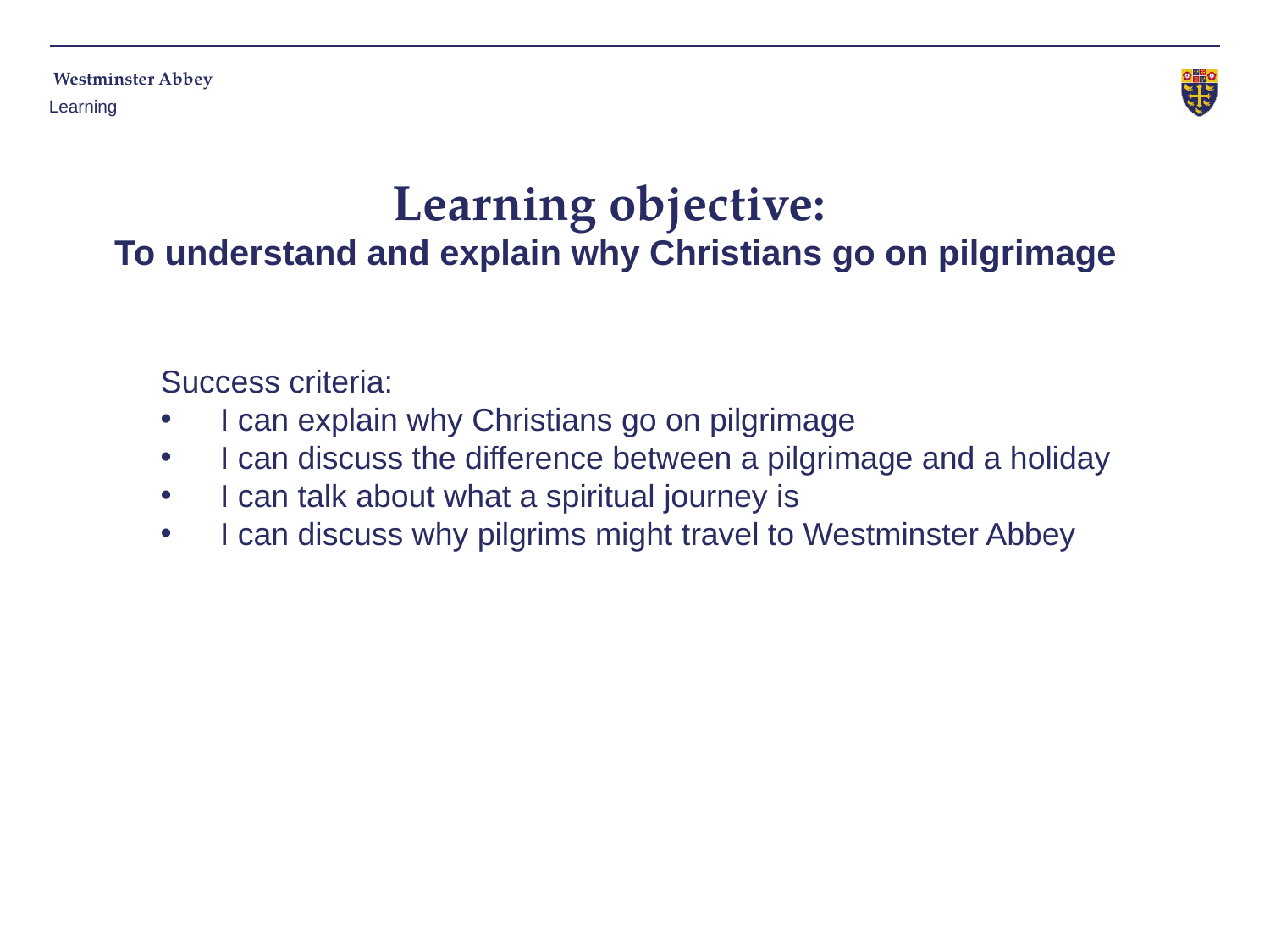

Learning
Learning objective:
To understand and explain why Christians go on pilgrimage
Success criteria:
I can explain why Christians go on pilgrimage
I can discuss the difference between a pilgrimage and a holiday
I can talk about what a spiritual journey is
I can discuss why pilgrims might travel to Westminster Abbey